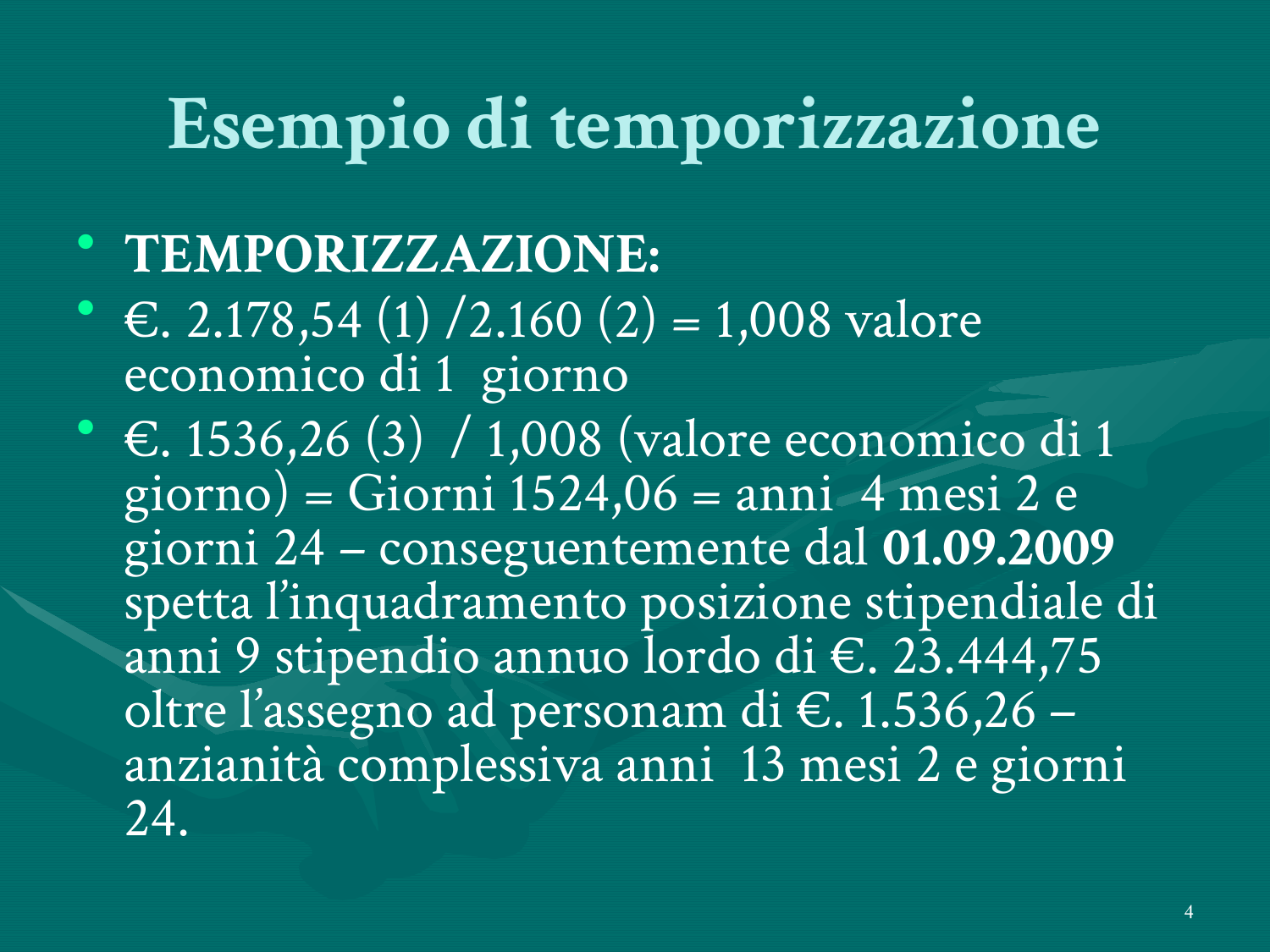

# Esempio di temporizzazione
TEMPORIZZAZIONE:
€. 2.178,54 (1) /2.160 (2) = 1,008 valore economico di 1  giorno
€. 1536,26 (3)  / 1,008 (valore economico di 1 giorno) = Giorni 1524,06 = anni  4 mesi 2 e giorni 24 – conseguentemente dal 01.09.2009 spetta l’inquadramento posizione stipendiale di anni 9 stipendio annuo lordo di €. 23.444,75 oltre l’assegno ad personam di €. 1.536,26 – anzianità complessiva anni  13 mesi 2 e giorni 24.

4